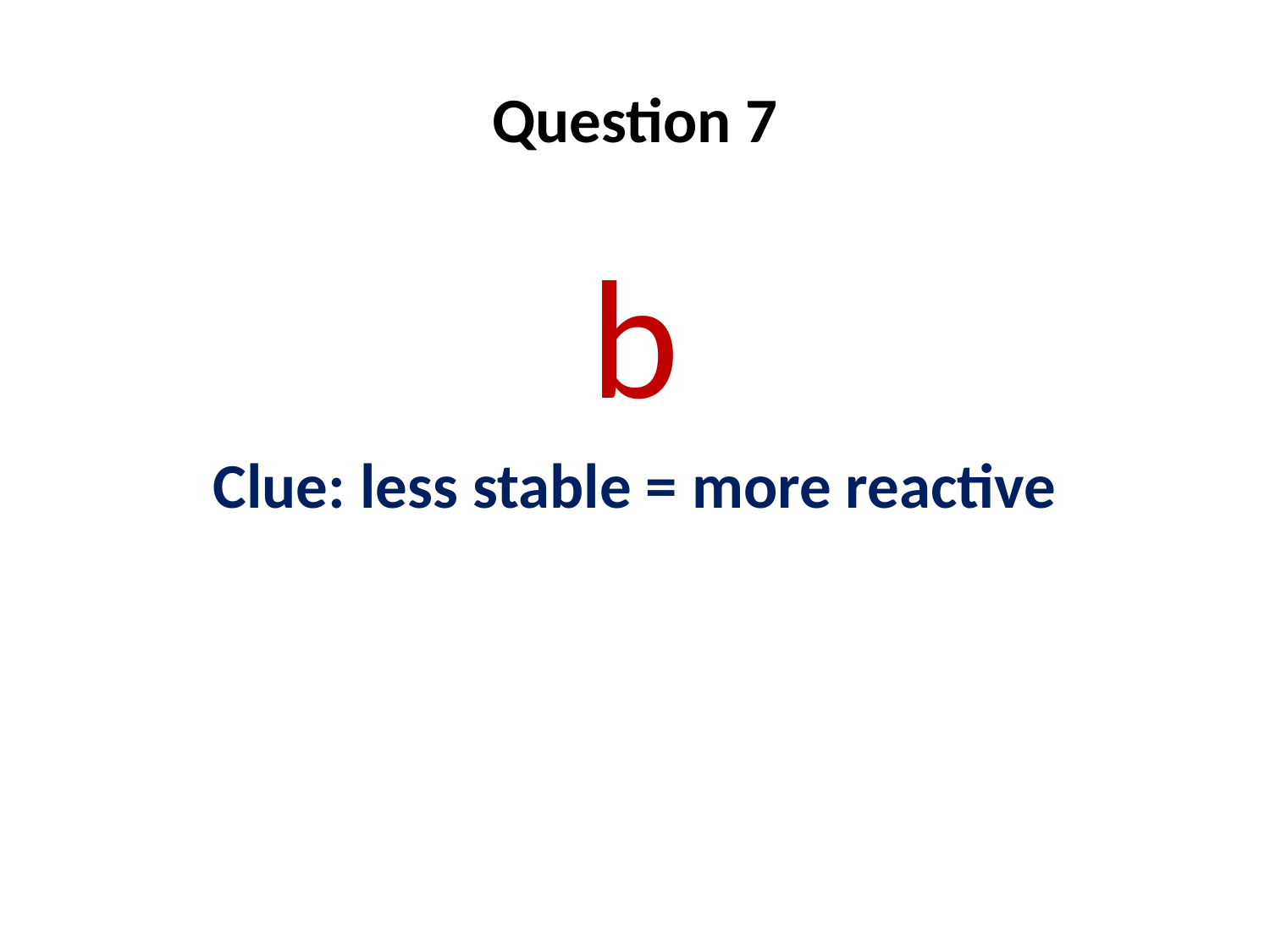

# Question 7
b
Clue: less stable = more reactive